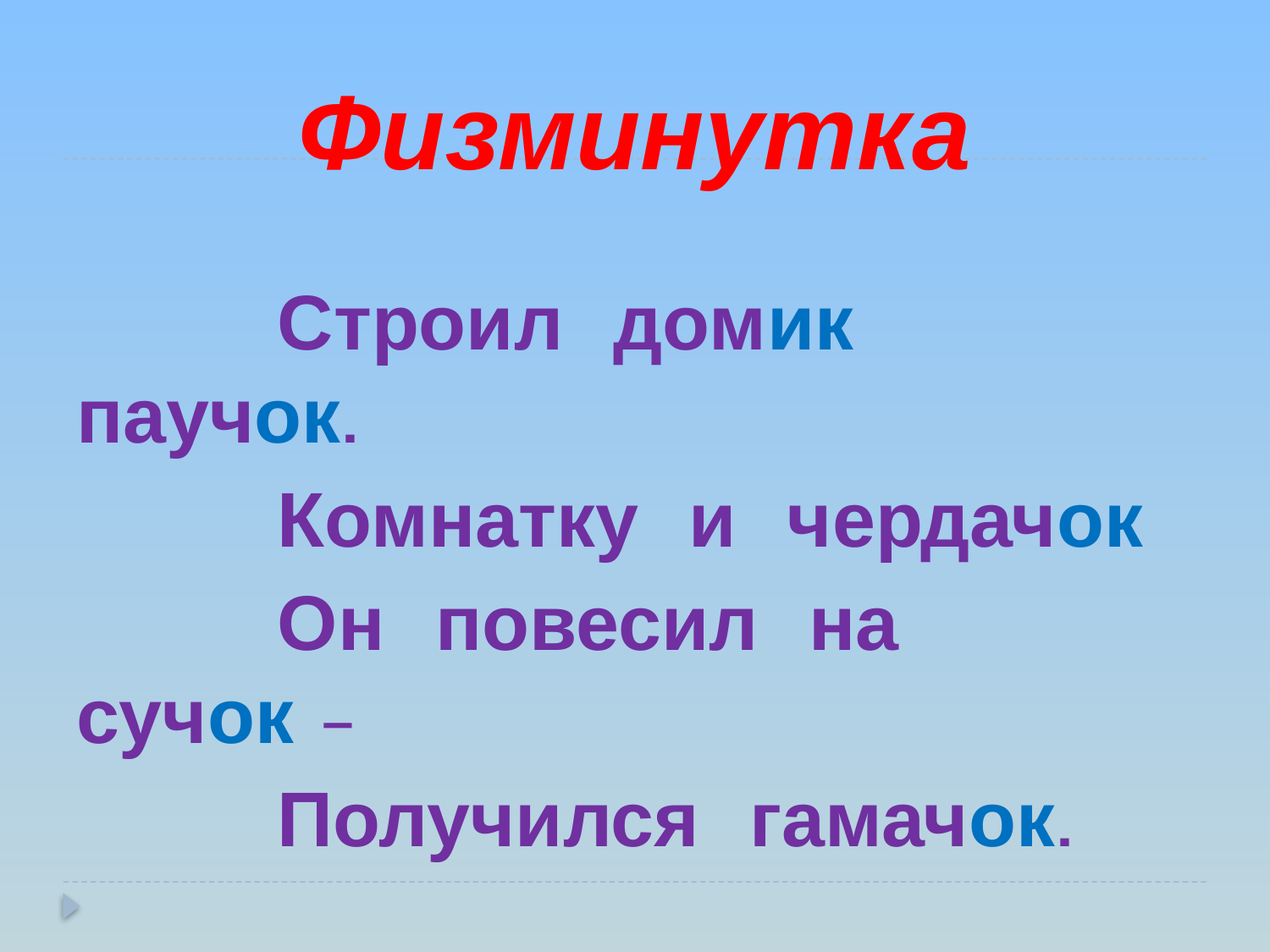

# Физминутка

        Строил  домик  паучок.
        Комнатку  и  чердачок
        Он  повесил  на  сучок –
        Получился  гамачок.